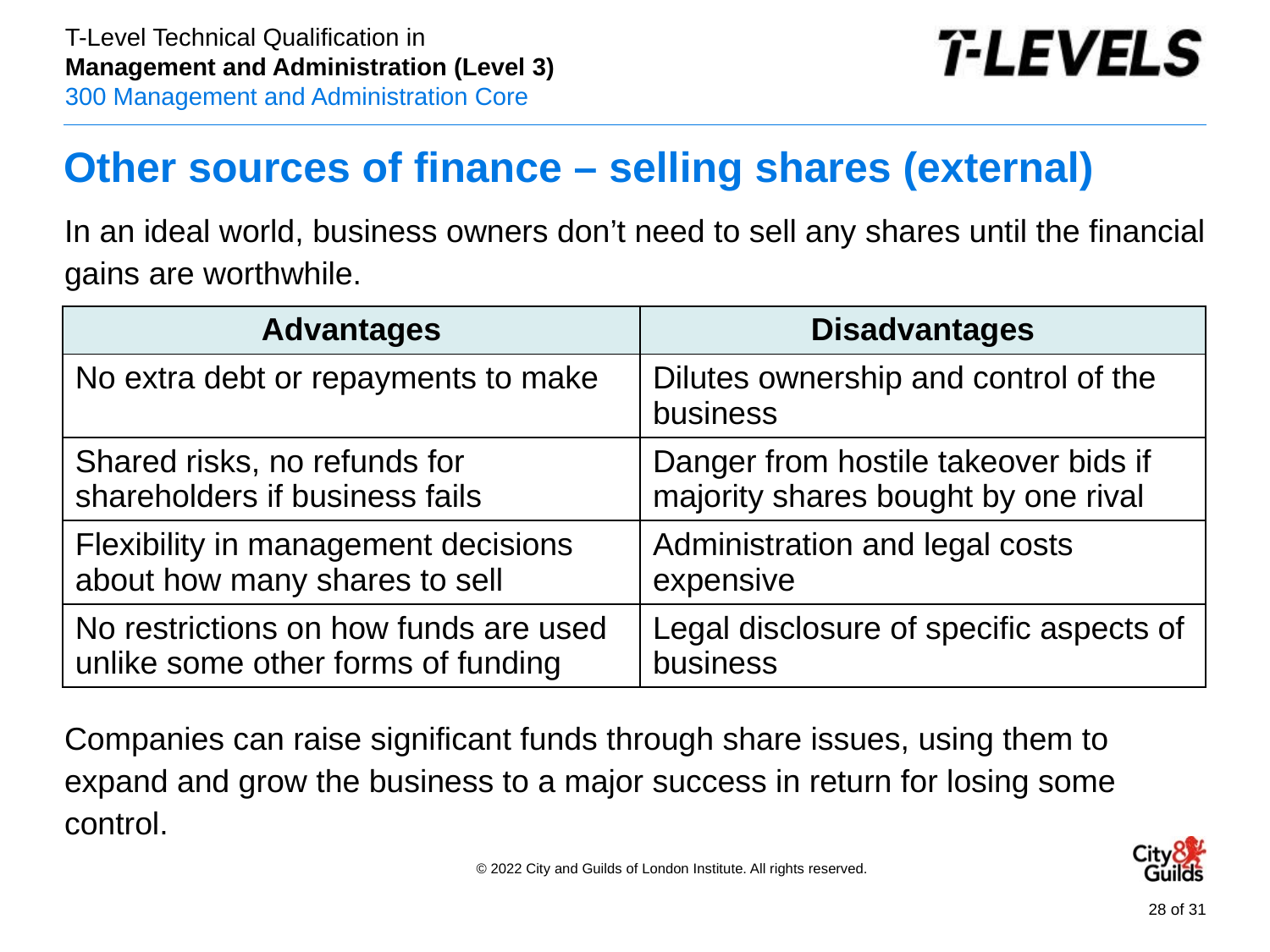

# Other sources of finance – selling shares (external)
In an ideal world, business owners don’t need to sell any shares until the financial gains are worthwhile.

Companies can raise significant funds through share issues, using them to expand and grow the business to a major success in return for losing some control.

| Advantages | Disadvantages |
| --- | --- |
| No extra debt or repayments to make | Dilutes ownership and control of the business |
| Shared risks, no refunds for shareholders if business fails | Danger from hostile takeover bids if majority shares bought by one rival |
| Flexibility in management decisions about how many shares to sell | Administration and legal costs expensive |
| No restrictions on how funds are used unlike some other forms of funding | Legal disclosure of specific aspects of business |